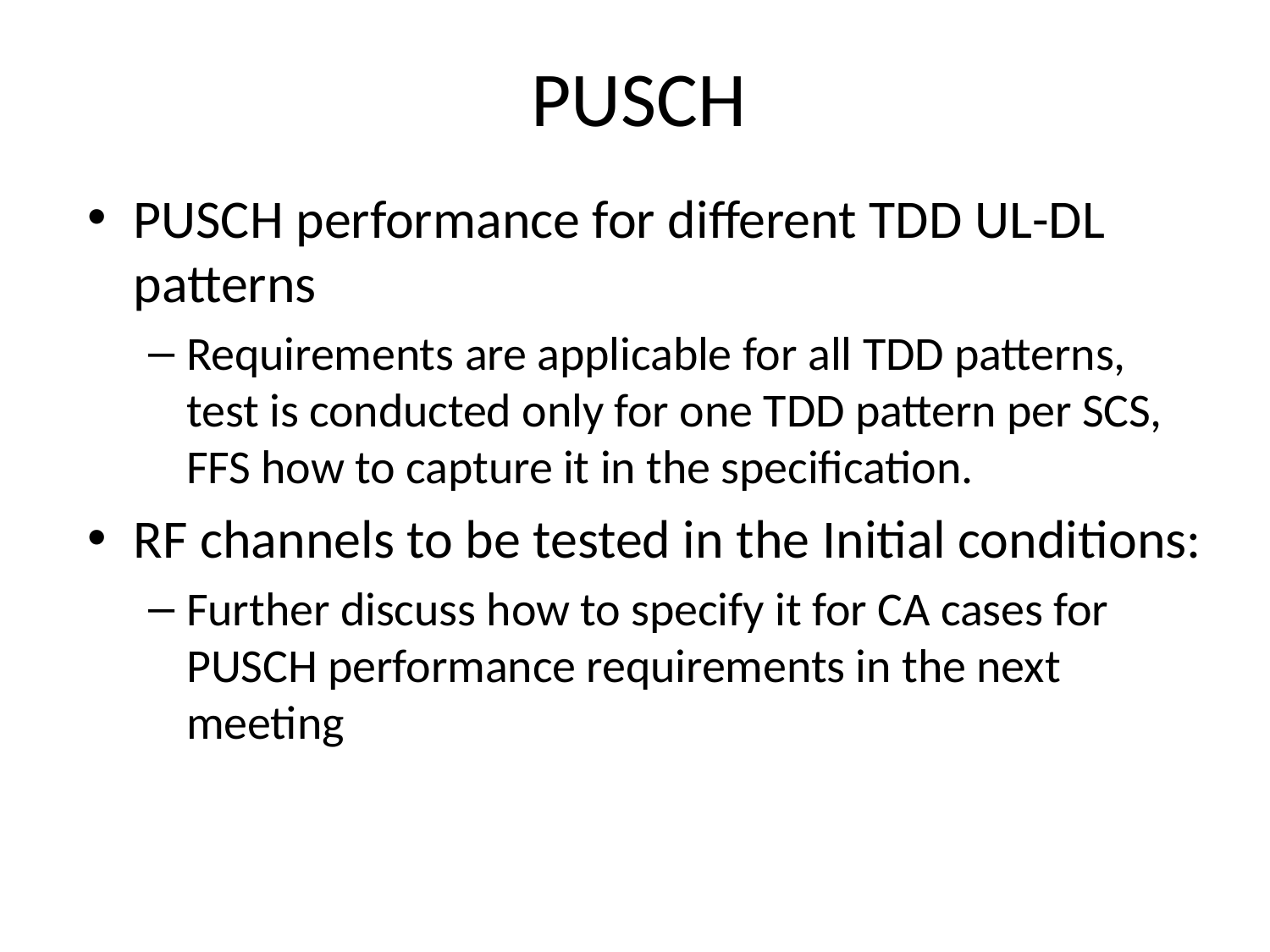

# PUSCH
PUSCH performance for different TDD UL-DL patterns
Requirements are applicable for all TDD patterns, test is conducted only for one TDD pattern per SCS, FFS how to capture it in the specification.
RF channels to be tested in the Initial conditions:
Further discuss how to specify it for CA cases for PUSCH performance requirements in the next meeting